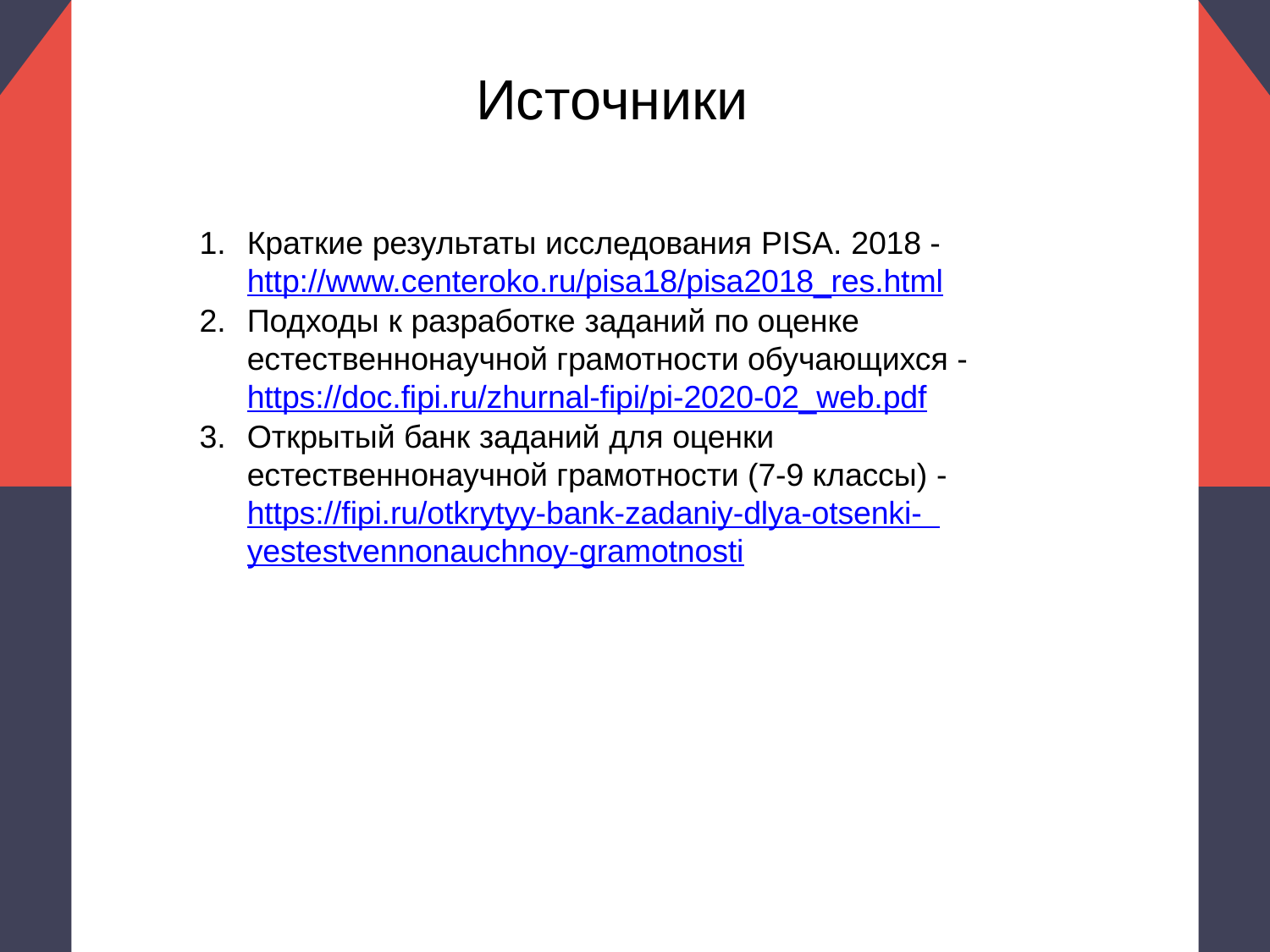

# Источники
Краткие результаты исследования PISA. 2018 -
http://www.centeroko.ru/pisa18/pisa2018_res.html
Подходы к разработке заданий по оценке  естественнонаучной грамотности обучающихся -  https://doc.fipi.ru/zhurnal-fipi/pi-2020-02_web.pdf
Открытый банк заданий для оценки  естественнонаучной грамотности (7-9 классы) -  https://fipi.ru/otkrytyy-bank-zadaniy-dlya-otsenki-  yestestvennonauchnoy-gramotnosti